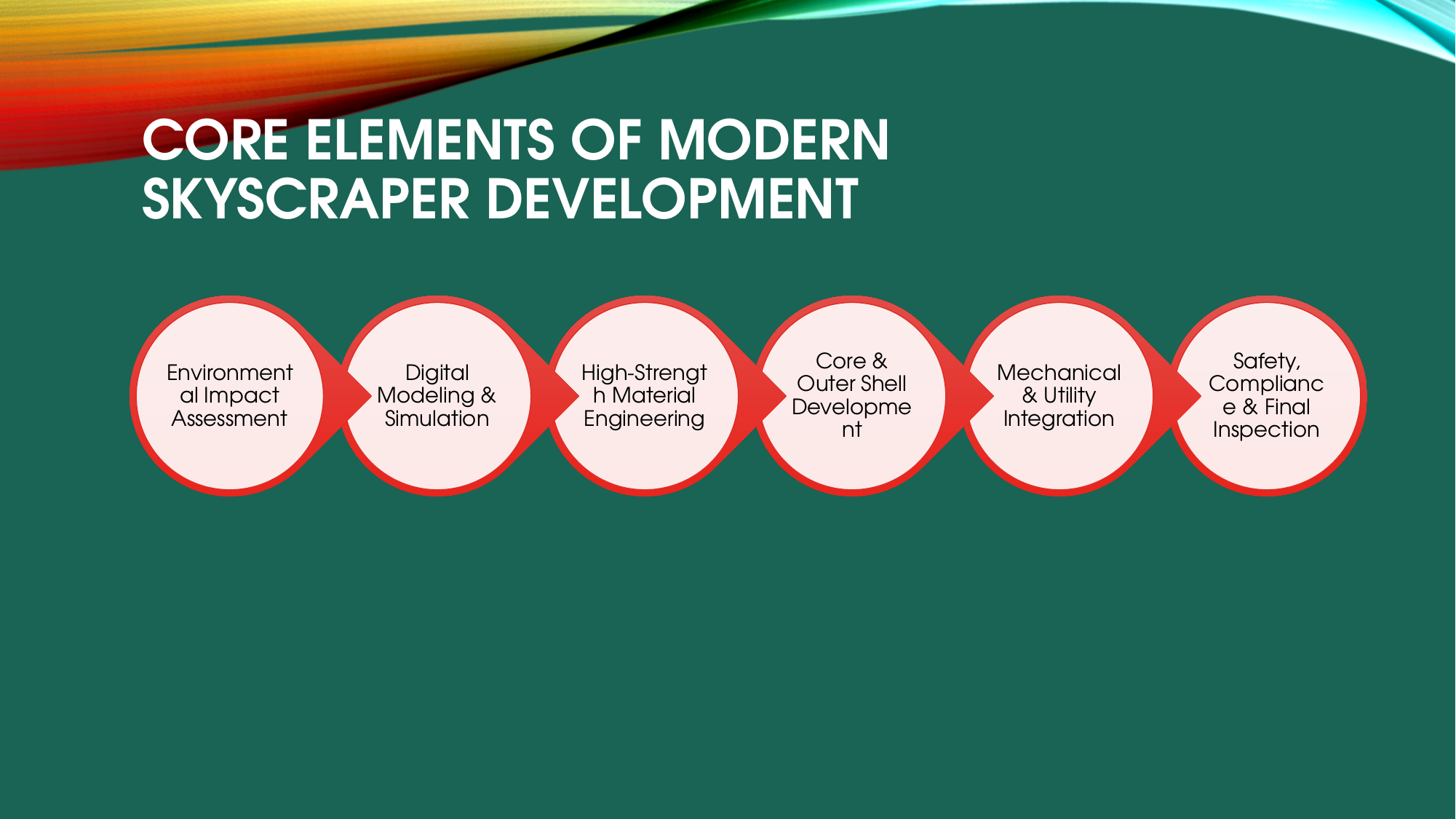

# Core Elements of Modern Skyscraper Development
Safety, Compliance & Final Inspection
Mechanical & Utility Integration
Core & Outer Shell Development
High‑Strength Material Engineering
Digital Modeling & Simulation
Environmental Impact Assessment